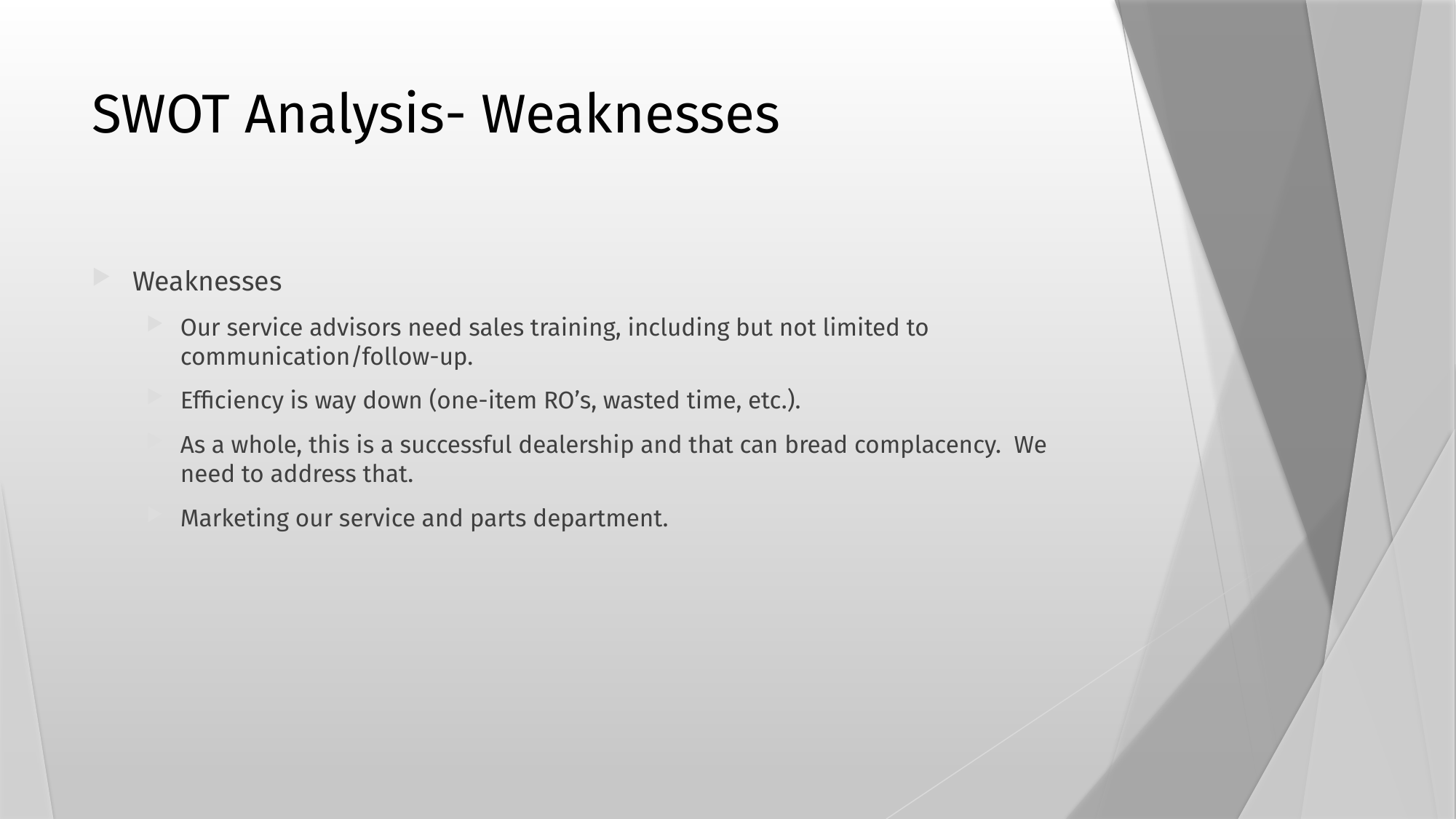

# SWOT Analysis- Weaknesses
Weaknesses
Our service advisors need sales training, including but not limited to communication/follow-up.
Efficiency is way down (one-item RO’s, wasted time, etc.).
As a whole, this is a successful dealership and that can bread complacency.  We need to address that.
Marketing our service and parts department.